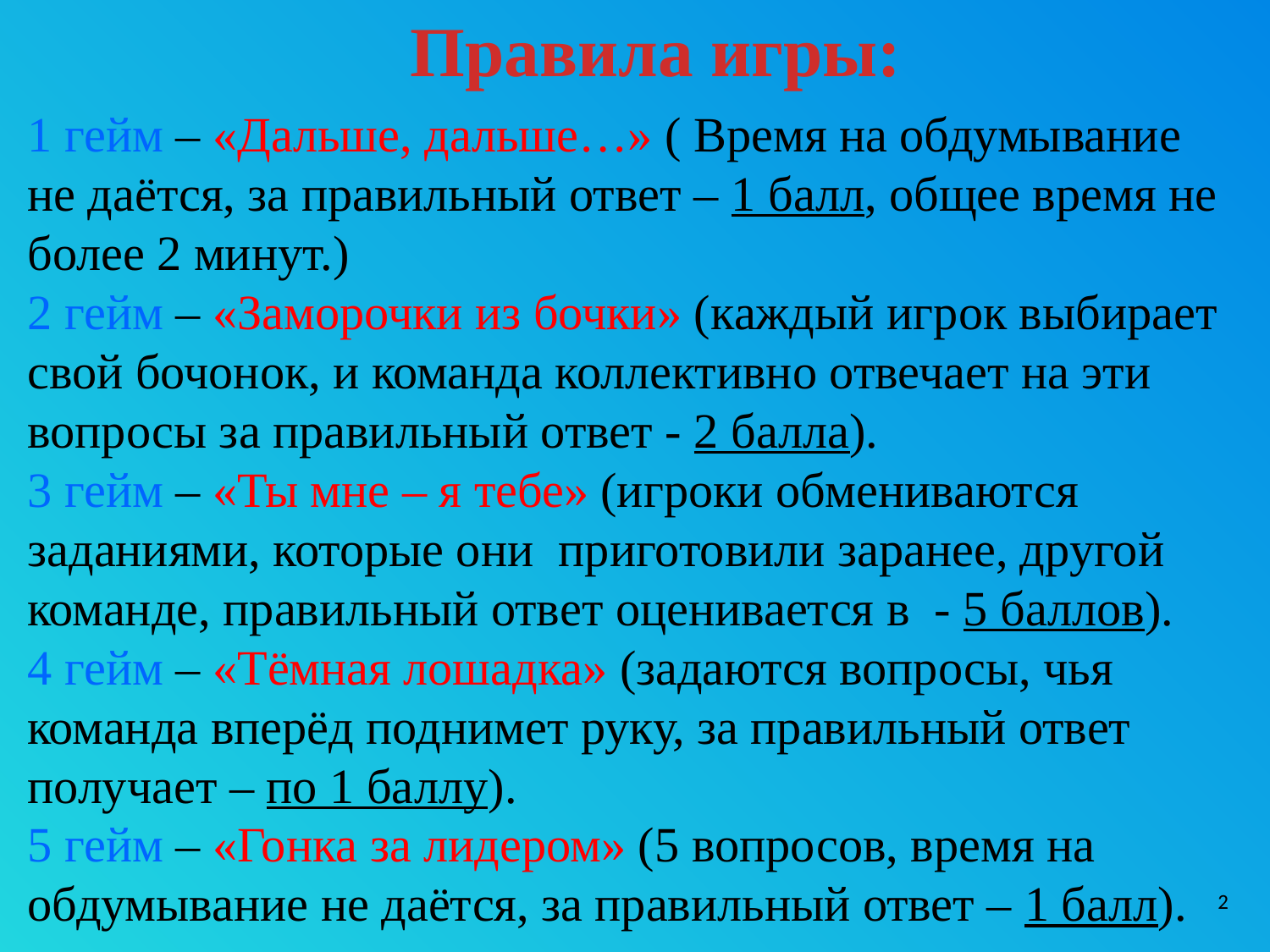

Правила игры:
1 гейм – «Дальше, дальше…» ( Время на обдумывание не даётся, за правильный ответ – 1 балл, общее время не более 2 минут.)
2 гейм – «Заморочки из бочки» (каждый игрок выбирает свой бочонок, и команда коллективно отвечает на эти вопросы за правильный ответ - 2 балла).
3 гейм – «Ты мне – я тебе» (игроки обмениваются заданиями, которые они  приготовили заранее, другой команде, правильный ответ оценивается в  - 5 баллов).
4 гейм – «Тёмная лошадка» (задаются вопросы, чья команда вперёд поднимет руку, за правильный ответ получает – по 1 баллу).
5 гейм – «Гонка за лидером» (5 вопросов, время на обдумывание не даётся, за правильный ответ – 1 балл).
2